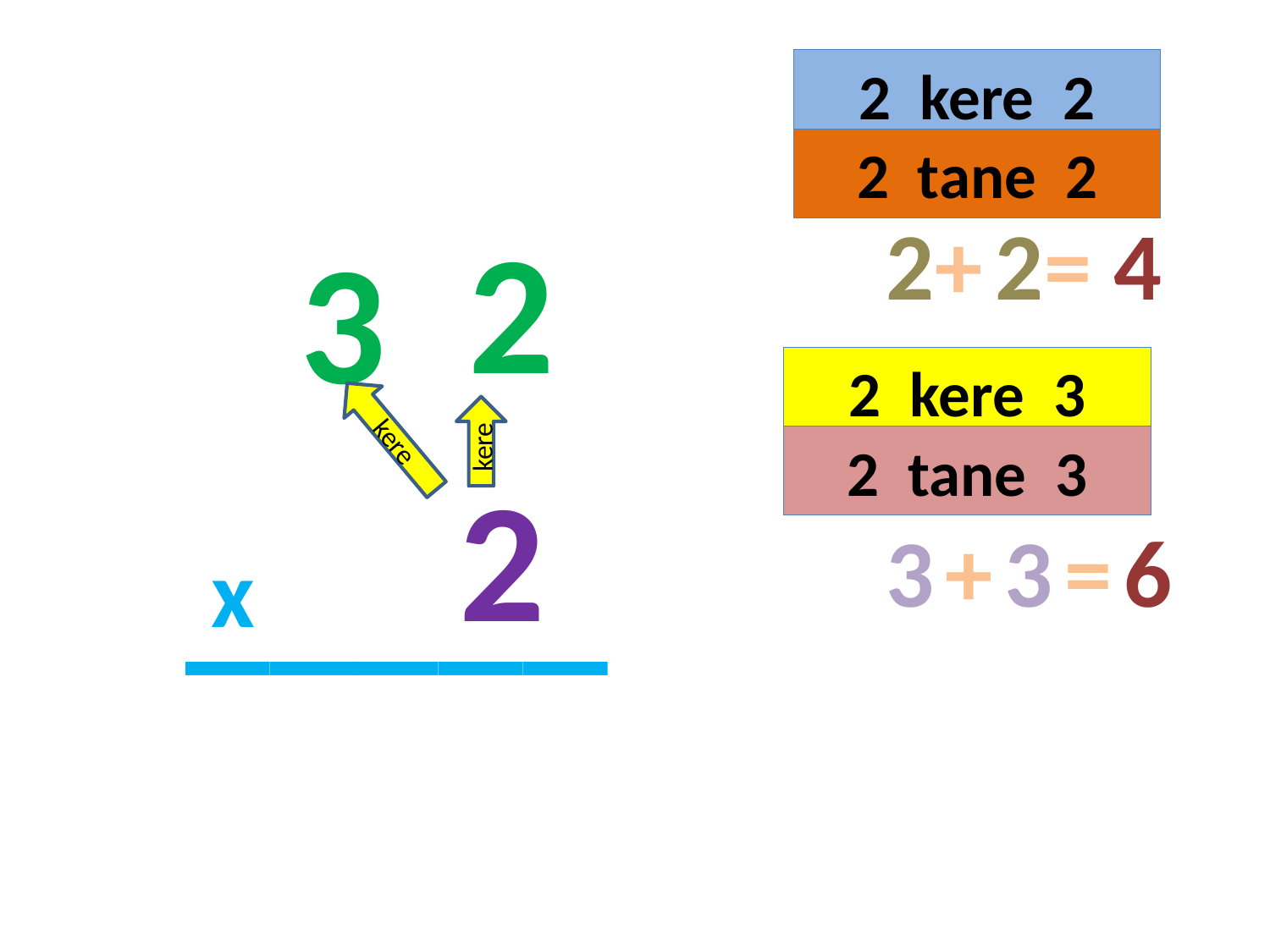

2  kere  2
2  tane  2
2
2
+
2
=
4
3
#

2  kere  3
kere
kere
2  tane  3

2
_____
3
+
3
=
6
x